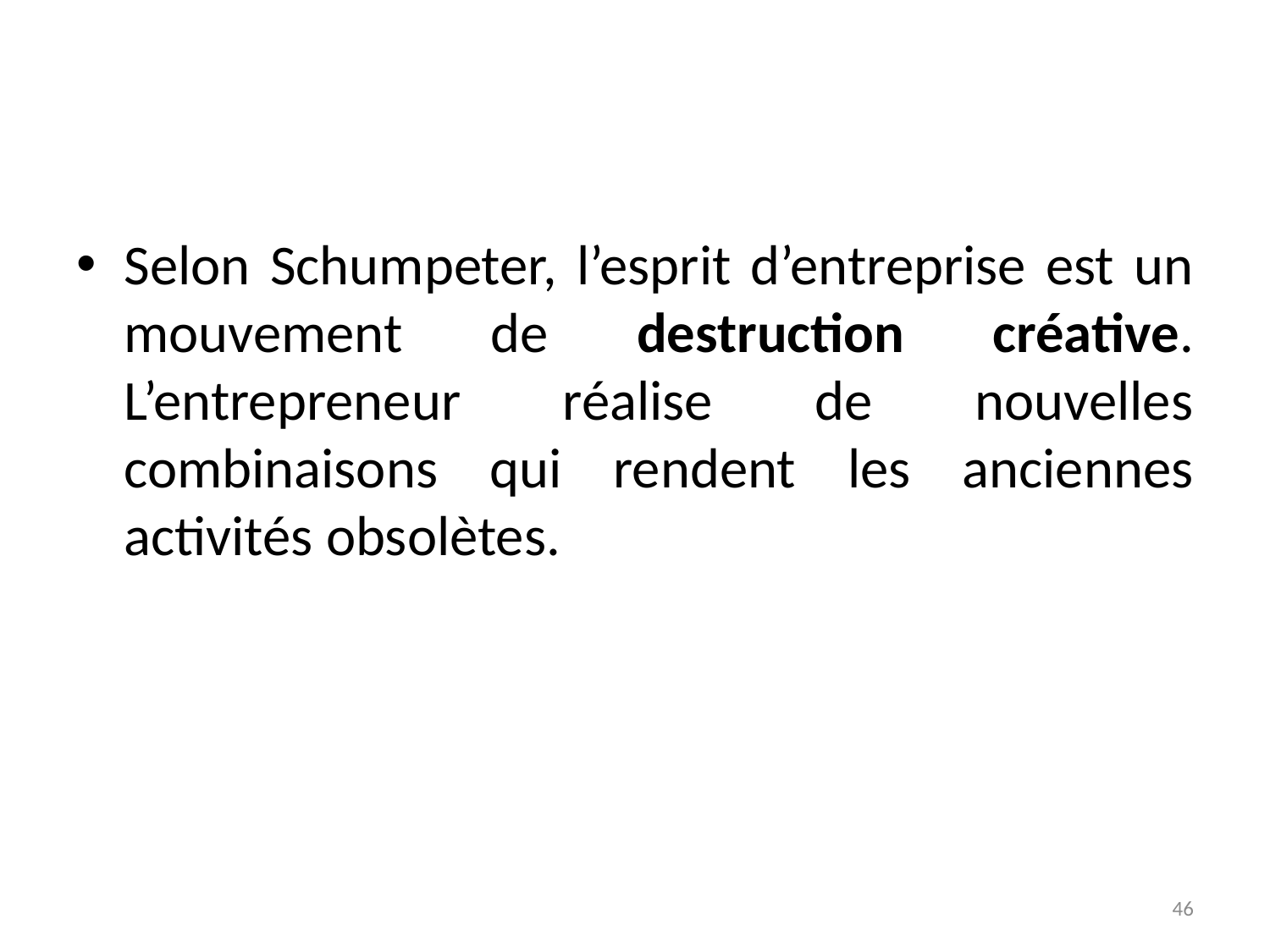

#
Selon Schumpeter, l’esprit d’entreprise est un mouvement de destruction créative. L’entrepreneur réalise de nouvelles combinaisons qui rendent les anciennes activités obsolètes.

46